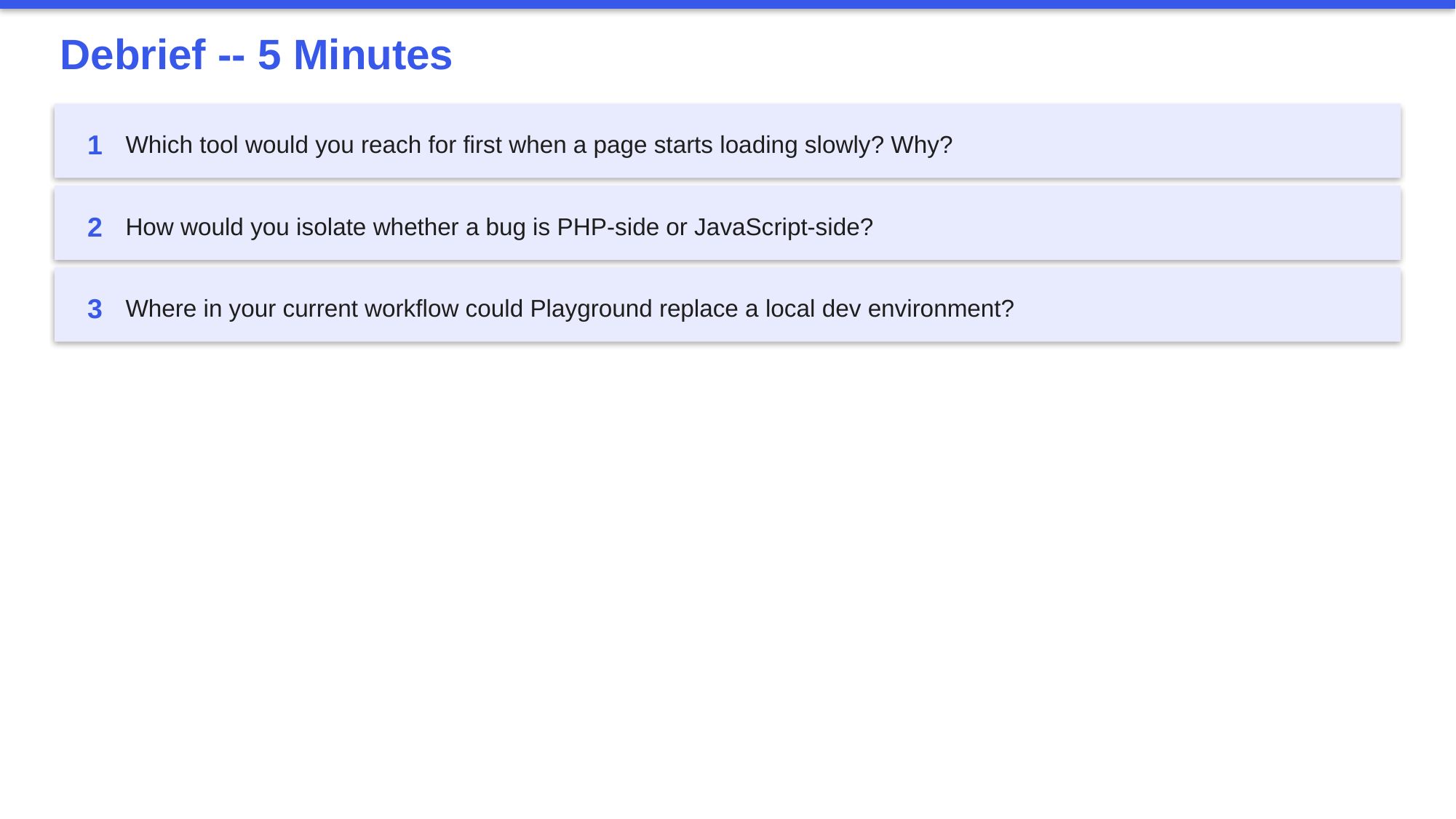

Debrief -- 5 Minutes

1
Which tool would you reach for first when a page starts loading slowly? Why?

2
How would you isolate whether a bug is PHP-side or JavaScript-side?

3
Where in your current workflow could Playground replace a local dev environment?